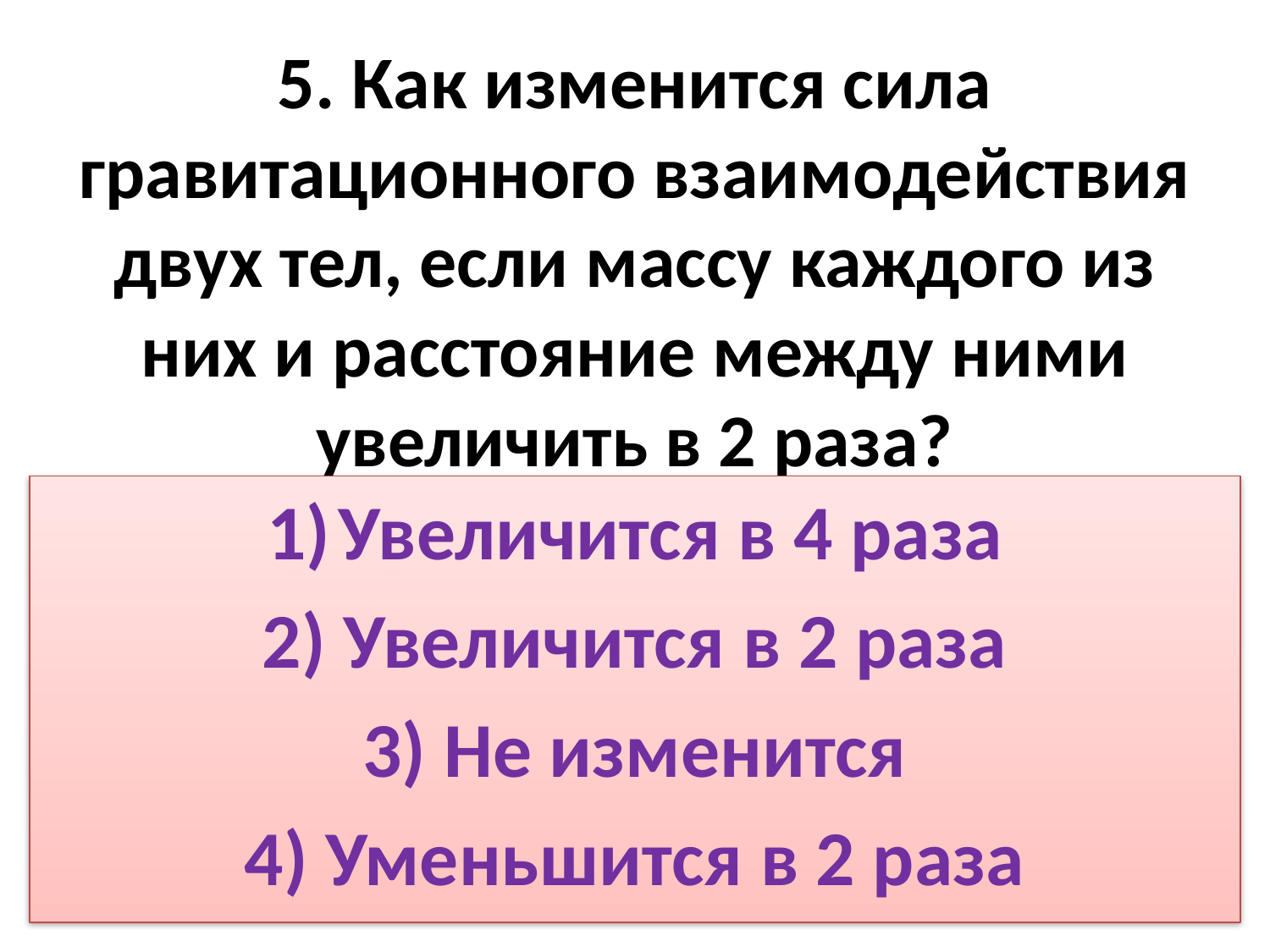

# 5. Как изменится сила гравитационного взаимодействия двух тел, если массу каждого из них и расстояние между ними увеличить в 2 раза?
Увеличится в 4 раза
2) Увеличится в 2 раза
3) Не изменится
4) Уменьшится в 2 раза